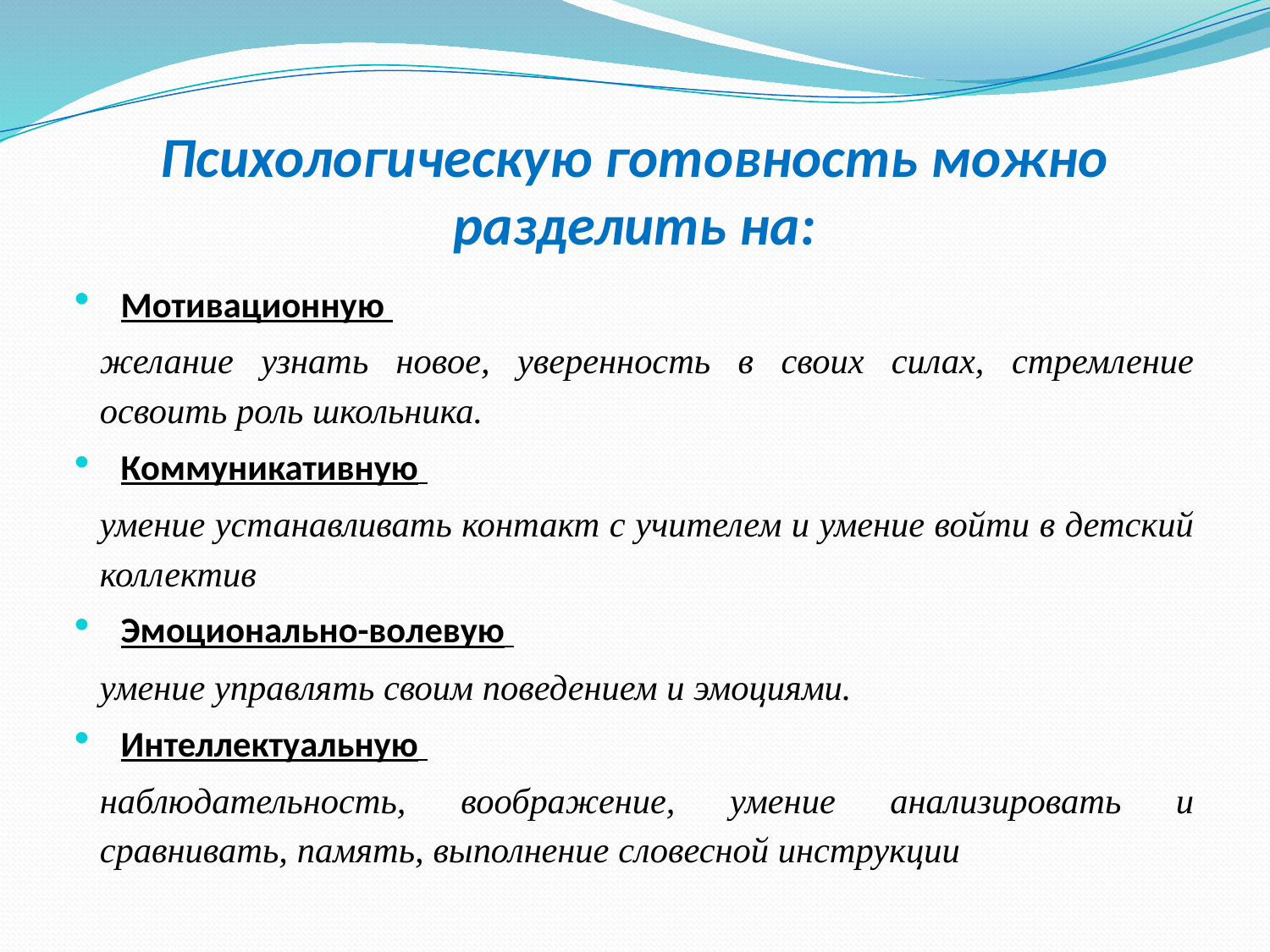

# Психологическую готовность можно разделить на:
Мотивационную
желание узнать новое, уверенность в своих силах, стремление освоить роль школьника.
Коммуникативную
умение устанавливать контакт с учителем и умение войти в детский коллектив
Эмоционально-волевую
умение управлять своим поведением и эмоциями.
Интеллектуальную
наблюдательность, воображение, умение анализировать и сравнивать, память, выполнение словесной инструкции